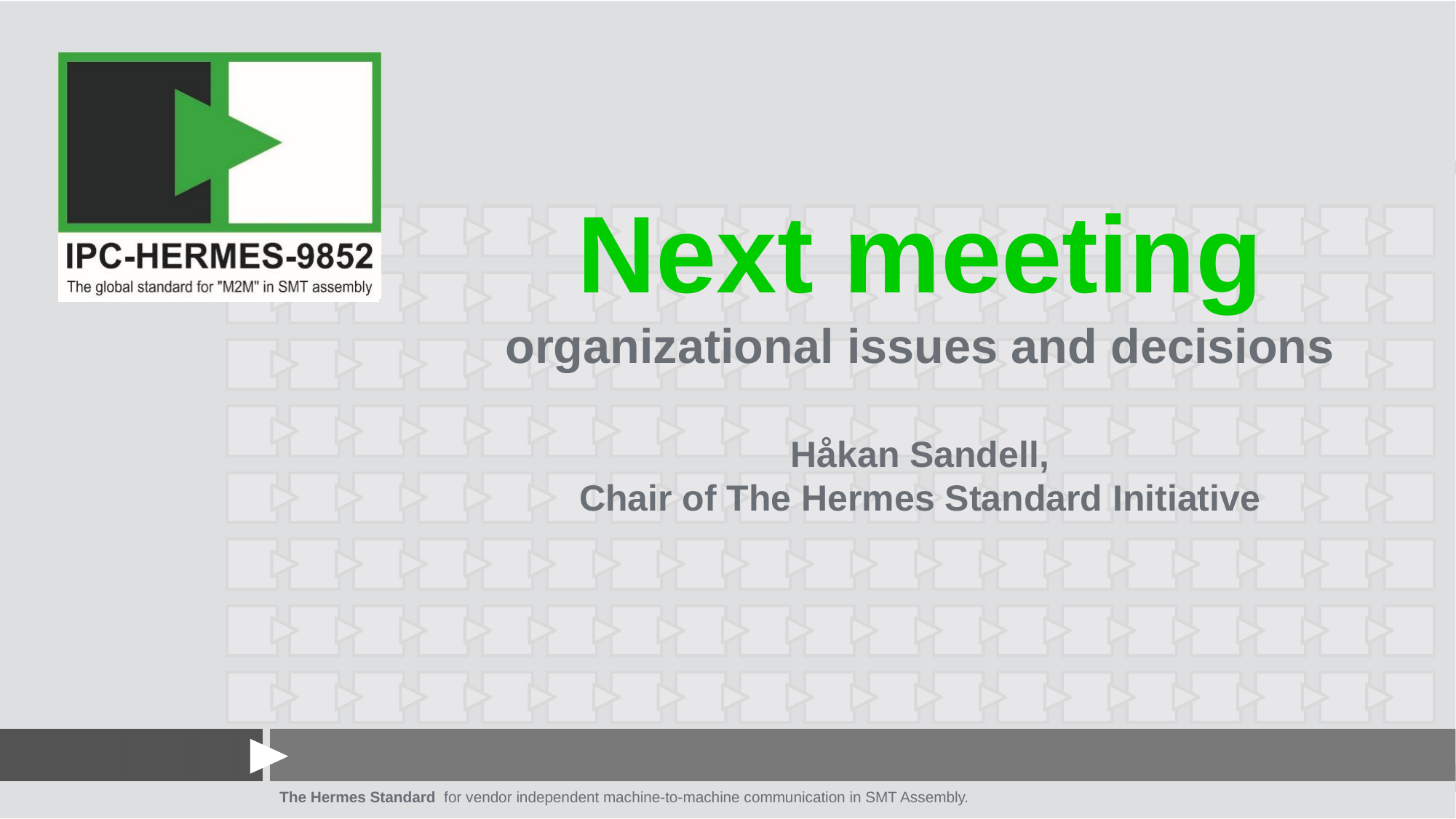

# Next meeting organizational issues and decisions Håkan Sandell, Chair of The Hermes Standard Initiative